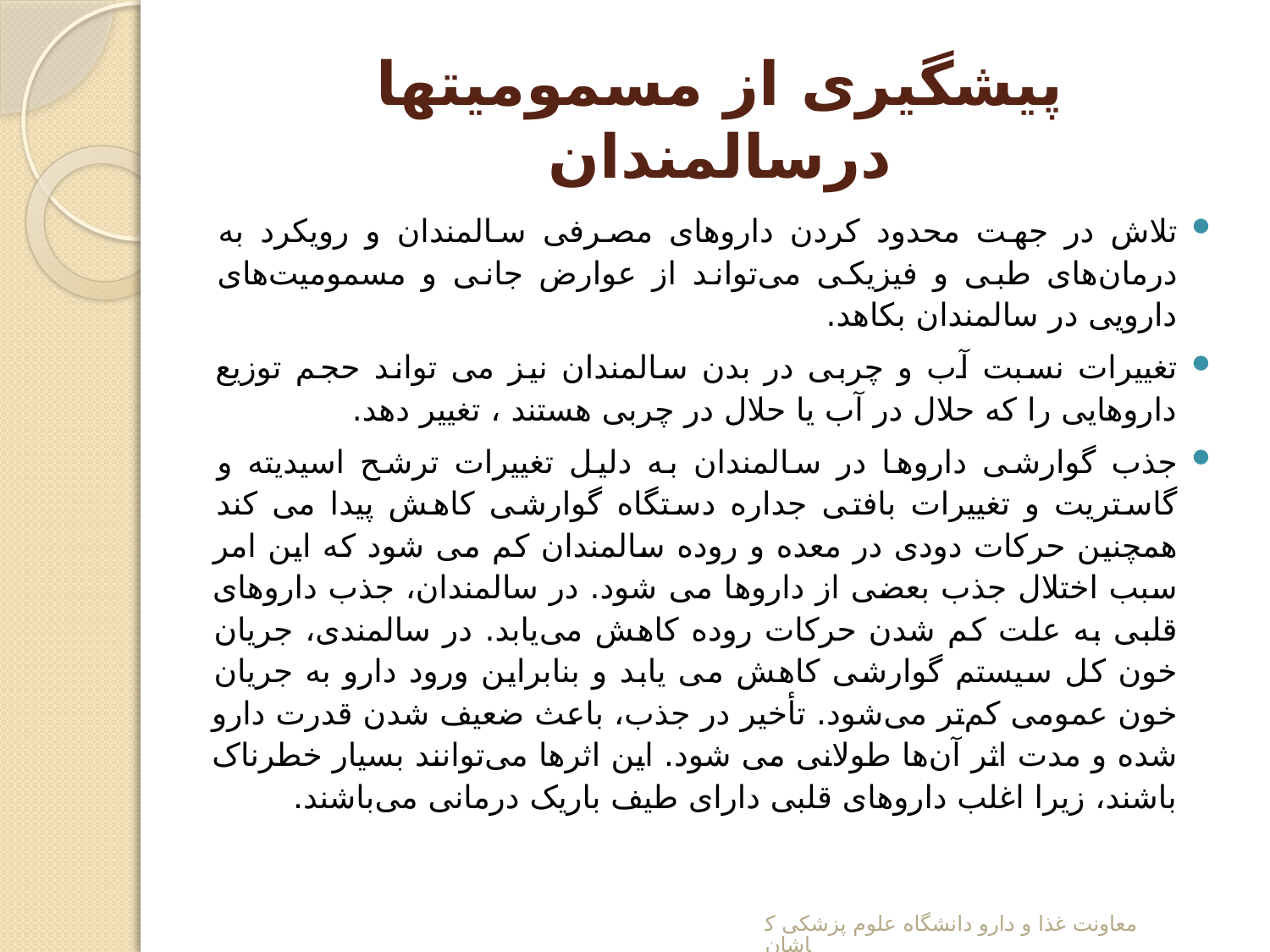

# پیشگیری از مسمومیتها درسالمندان
تلاش در جهت محدود کردن داروهای مصرفی سالمندان و رویکرد به درمان‌های طبی و فیزیکی می‌تواند از عوارض جانی و مسمومیت‌های دارویی در سالمندان بکاهد.
تغییرات نسبت آب و چربی در بدن سالمندان نیز می‌ تواند حجم توزیع داروهایی را که حلال در آب یا حلال در چربی هستند ، تغییر دهد.
جذب گوارشی داروها در سالمندان به دلیل تغییرات ترشح اسیدیته و گاستریت و تغییرات بافتی جداره دستگاه گوارشی کاهش پیدا می‌ کند همچنین حرکات دودی در معده و روده سالمندان کم می شود که این امر سبب اختلال جذب بعضی از داروها می ‌شود. در سالمندان، جذب داروهای قلبی به علت کم شدن حرکات روده کاهش می‌یابد. در سالمندی، جریان خون کل سیستم گوارشی کاهش می یابد و بنابراین ورود دارو به جریان خون عمومی کم‌تر می‌شود. تأخیر در جذب، باعث ضعیف شدن قدرت دارو شده و مدت اثر آن‌ها طولانی می شود. این اثرها می‌توانند بسیار خطرناک باشند، زیرا اغلب داروهای قلبی دارای طیف باریک درمانی می‌باشند.

معاونت غذا و دارو دانشگاه علوم پزشکی کاشان